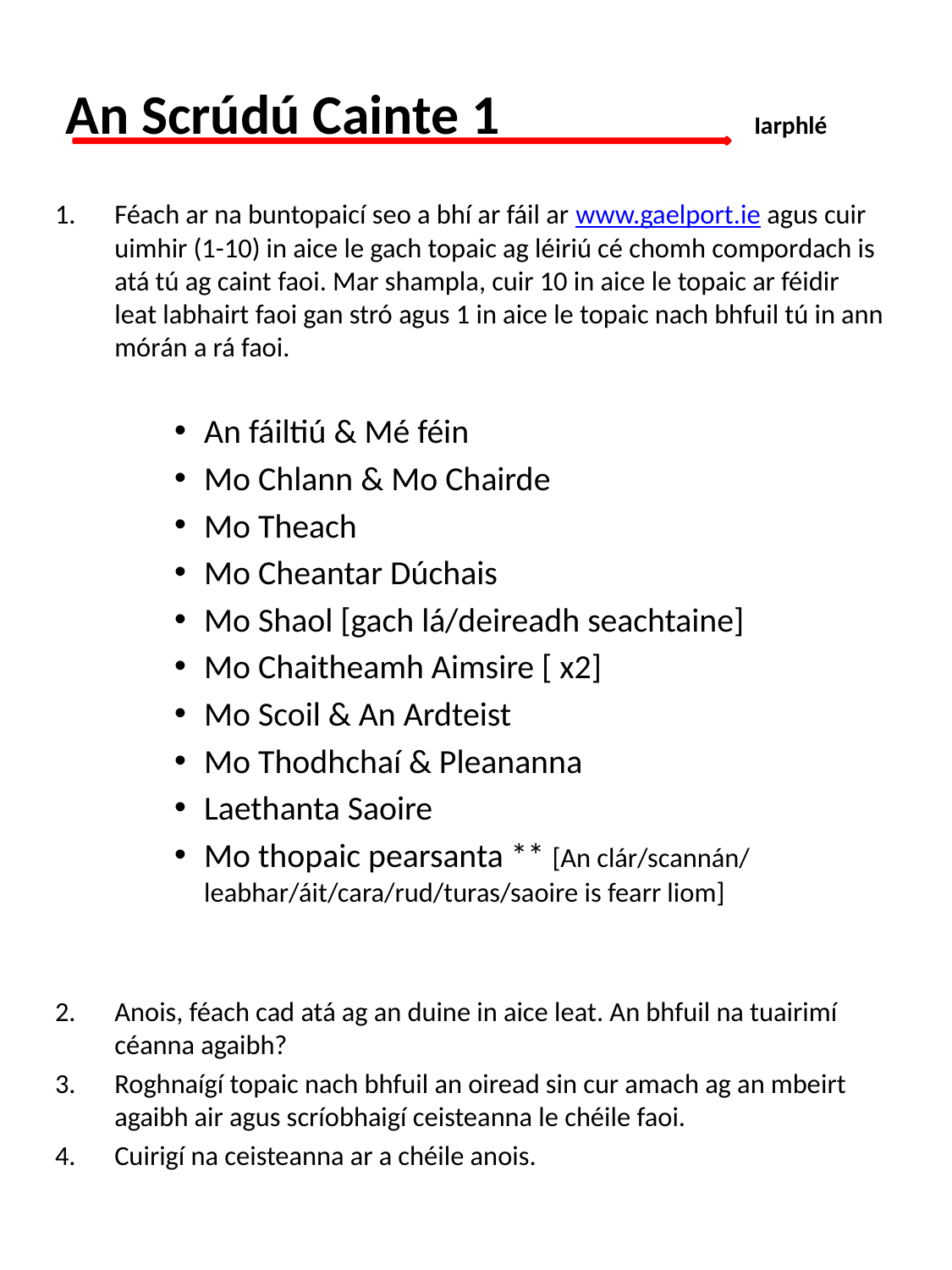

# An Scrúdú Cainte 1	               Iarphlé

Féach ar na buntopaicí seo a bhí ar fáil ar www.gaelport.ie agus cuir uimhir (1-10) in aice le gach topaic ag léiriú cé chomh compordach is atá tú ag caint faoi. Mar shampla, cuir 10 in aice le topaic ar féidir leat labhairt faoi gan stró agus 1 in aice le topaic nach bhfuil tú in ann mórán a rá faoi.

An fáiltiú & Mé féin
Mo Chlann & Mo Chairde
Mo Theach
Mo Cheantar Dúchais
Mo Shaol [gach lá/deireadh seachtaine]
Mo Chaitheamh Aimsire [ x2]
Mo Scoil & An Ardteist
Mo Thodhchaí & Pleananna
Laethanta Saoire
Mo thopaic pearsanta ** [An clár/scannán/ leabhar/áit/cara/rud/turas/saoire is fearr liom]

2.	Anois, féach cad atá ag an duine in aice leat. An bhfuil na tuairimí céanna agaibh?
3.	Roghnaígí topaic nach bhfuil an oiread sin cur amach ag an mbeirt agaibh air agus scríobhaigí ceisteanna le chéile faoi.
4.	Cuirigí na ceisteanna ar a chéile anois.